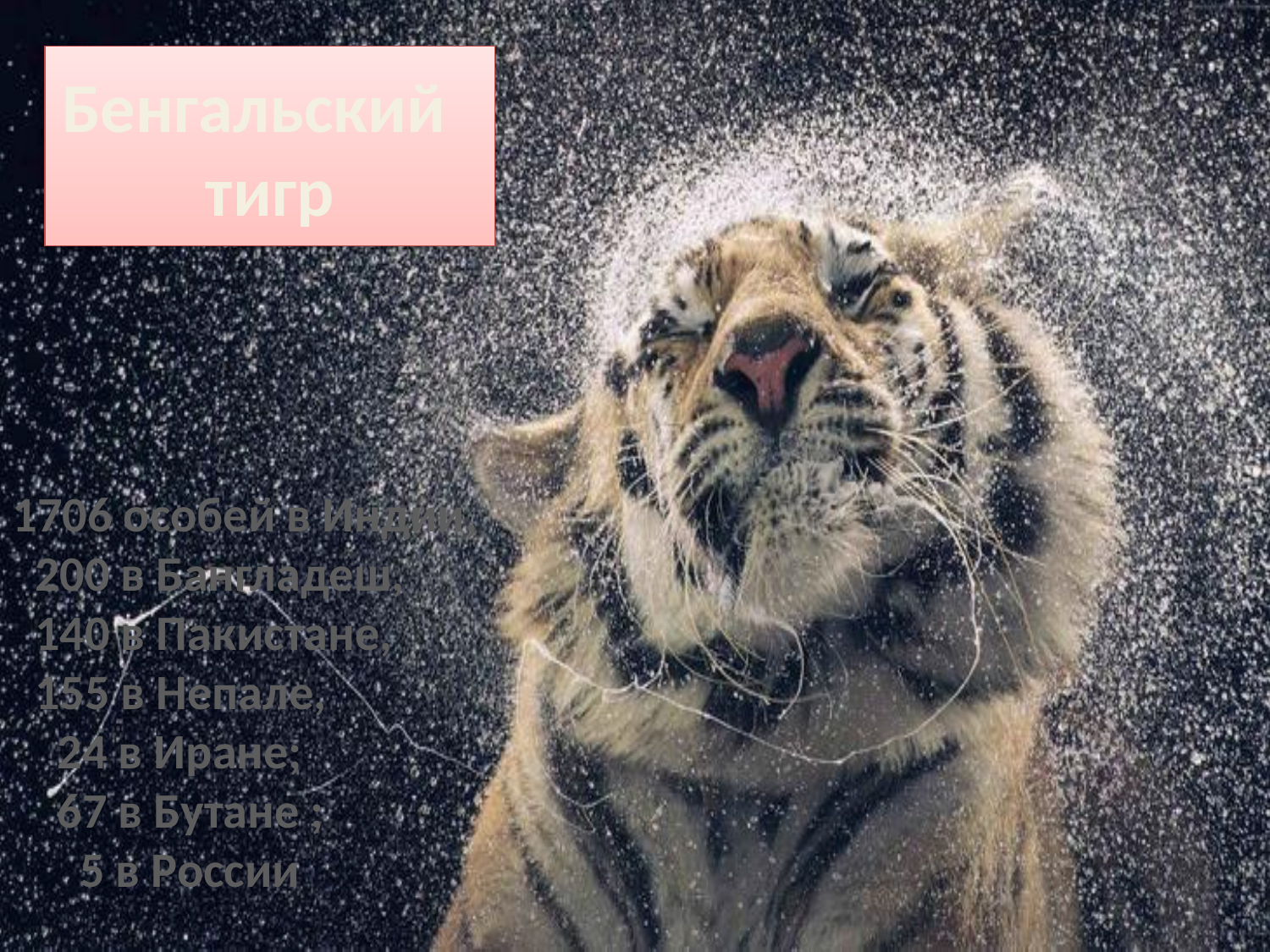

# Бенгальский тигр
1706 особей в Индии,
  200 в Бангладеш,
  140 в Пакистане,
  155 в Непале,
    24 в Иране;
    67 в Бутане ;
      5 в России